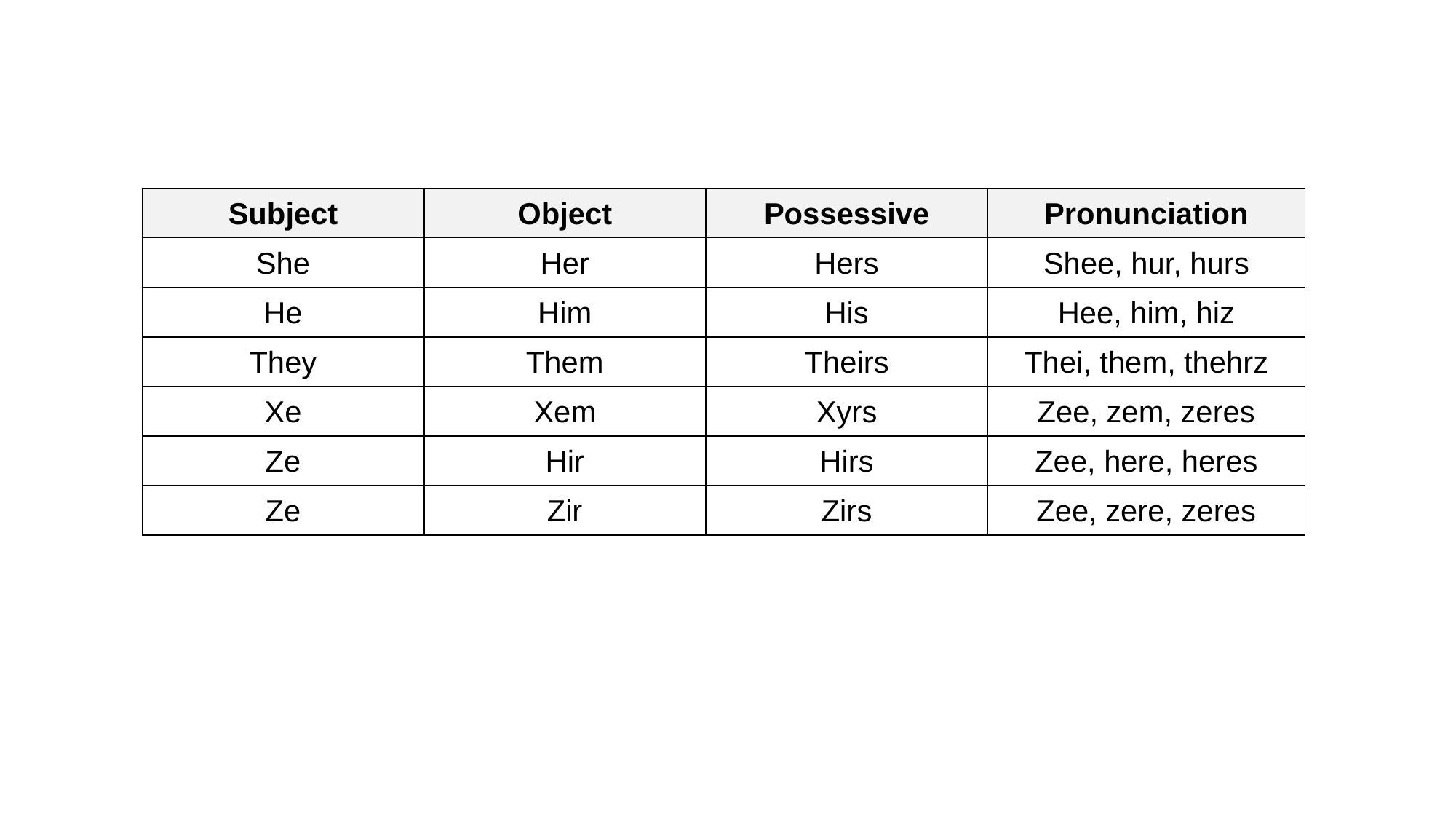

| Subject | Object | Possessive | Pronunciation |
| --- | --- | --- | --- |
| She | Her | Hers | Shee, hur, hurs |
| He | Him | His | Hee, him, hiz |
| They | Them | Theirs | Thei, them, thehrz |
| Xe | Xem | Xyrs | Zee, zem, zeres |
| Ze | Hir | Hirs | Zee, here, heres |
| Ze | Zir | Zirs | Zee, zere, zeres |